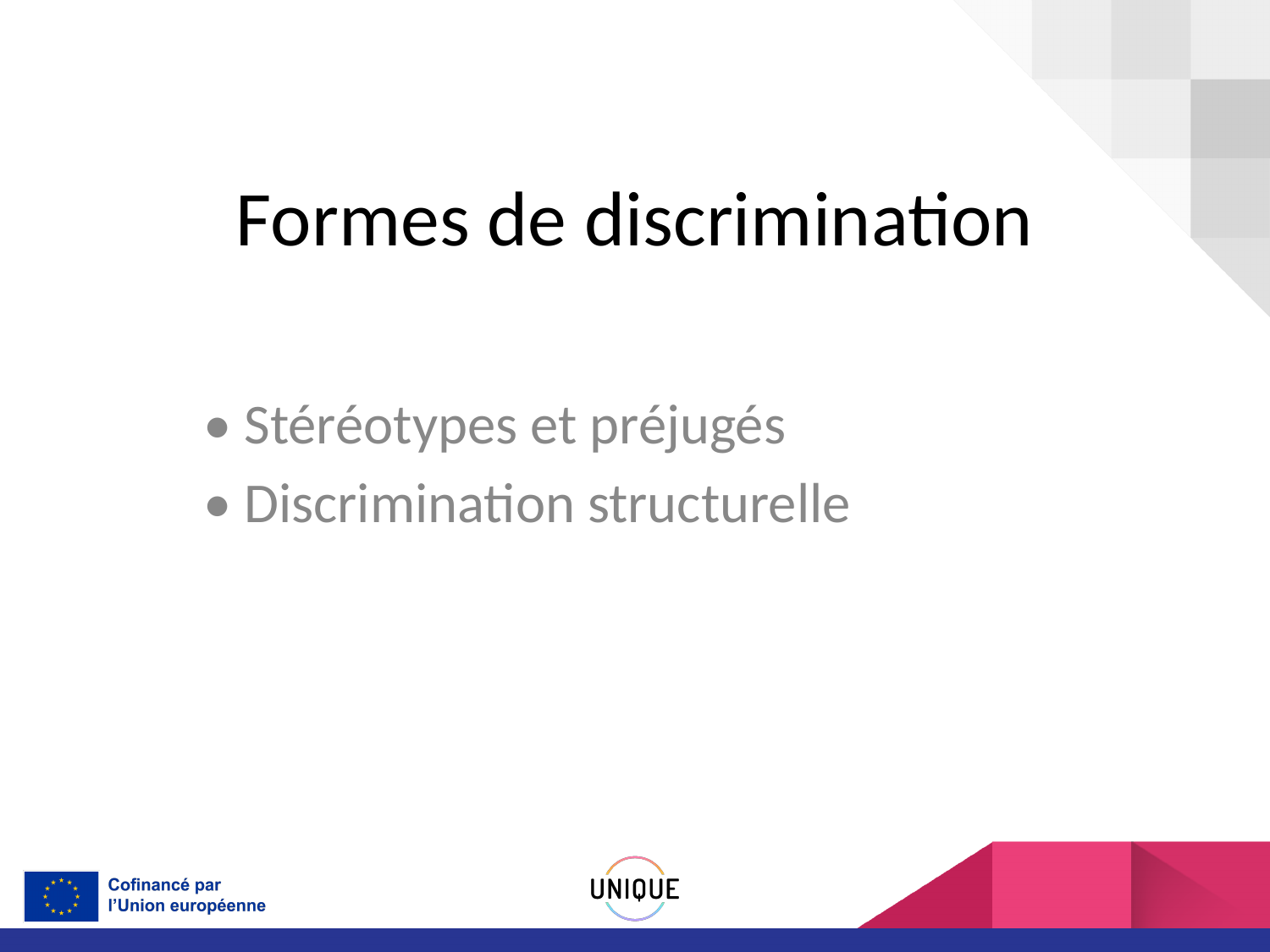

# Formes de discrimination
• Stéréotypes et préjugés
• Discrimination structurelle